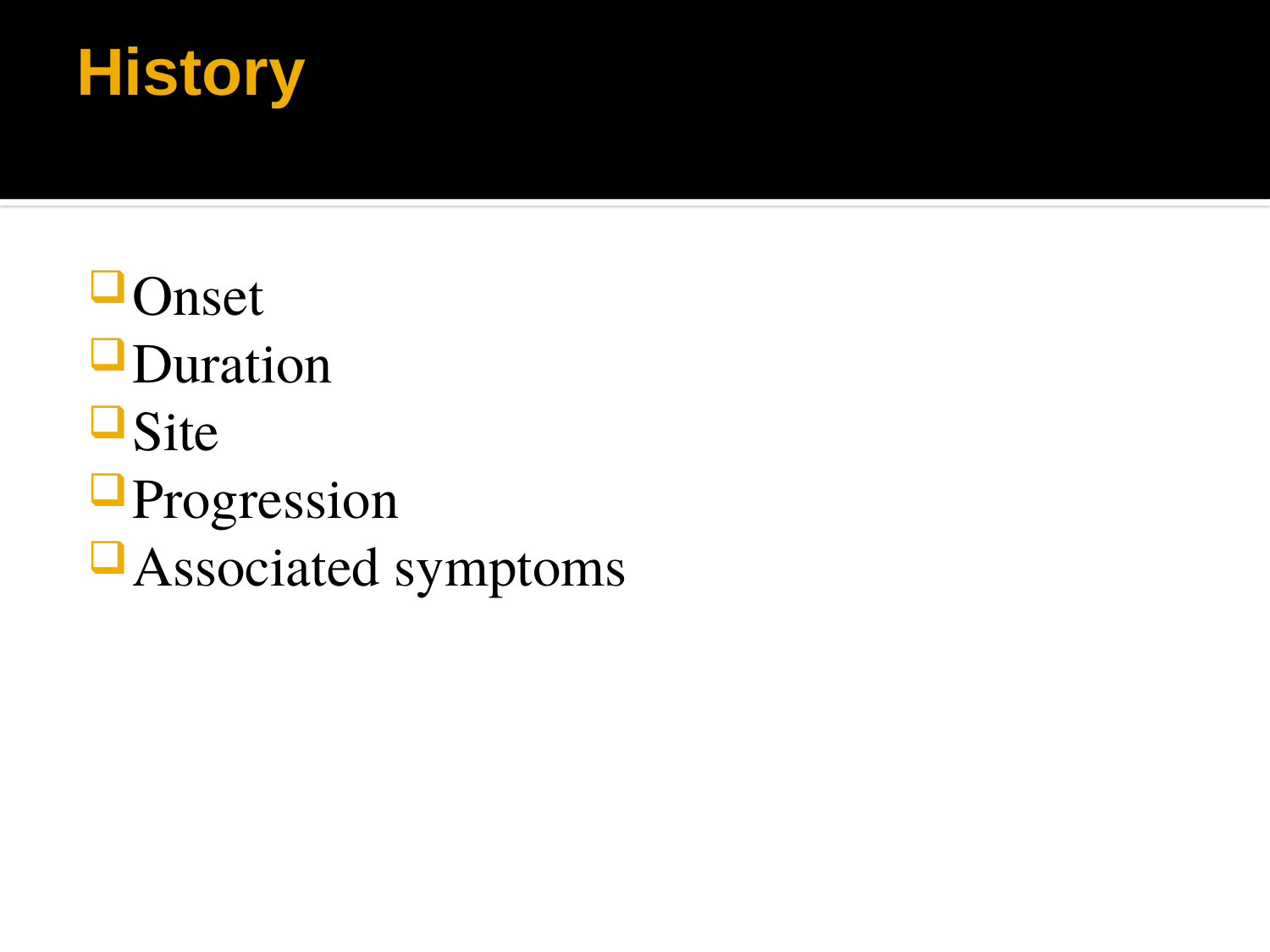

# History
Onset
Duration
Site
Progression
Associated symptoms